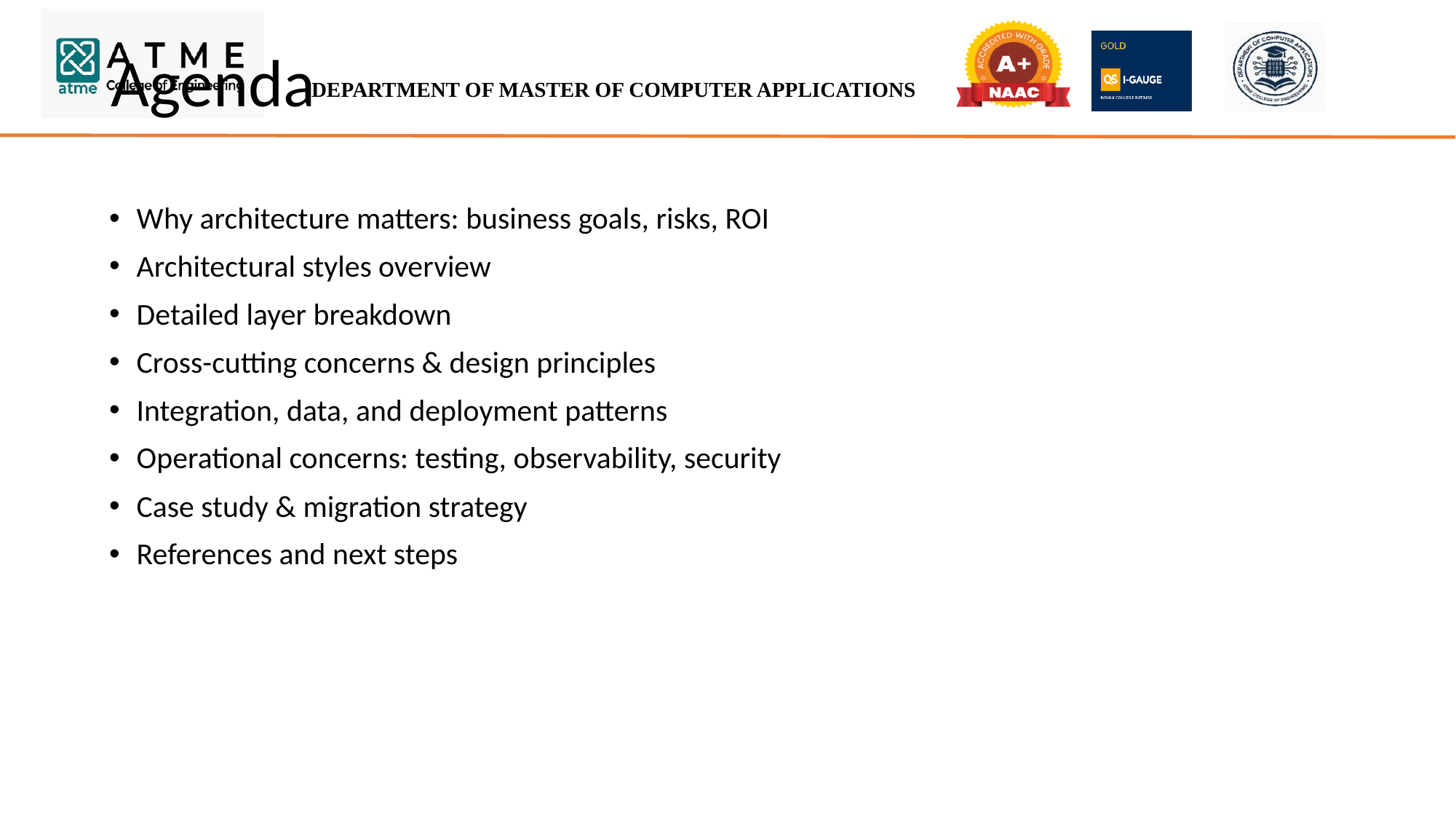

# Agenda
Why architecture matters: business goals, risks, ROI
Architectural styles overview
Detailed layer breakdown
Cross-cutting concerns & design principles
Integration, data, and deployment patterns
Operational concerns: testing, observability, security
Case study & migration strategy
References and next steps